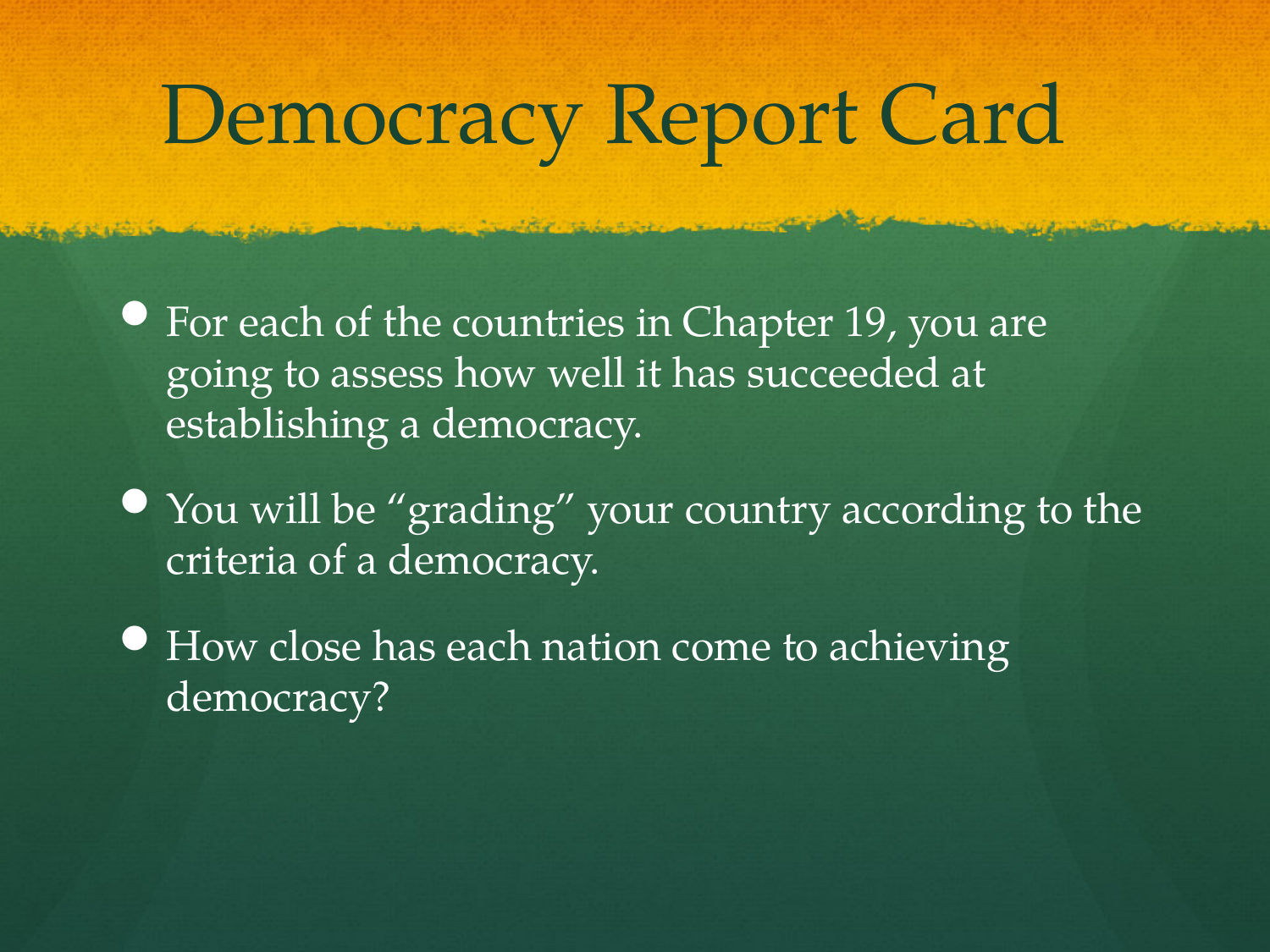

# Democracy Report Card
For each of the countries in Chapter 19, you are going to assess how well it has succeeded at establishing a democracy.
You will be “grading” your country according to the criteria of a democracy.
How close has each nation come to achieving democracy?